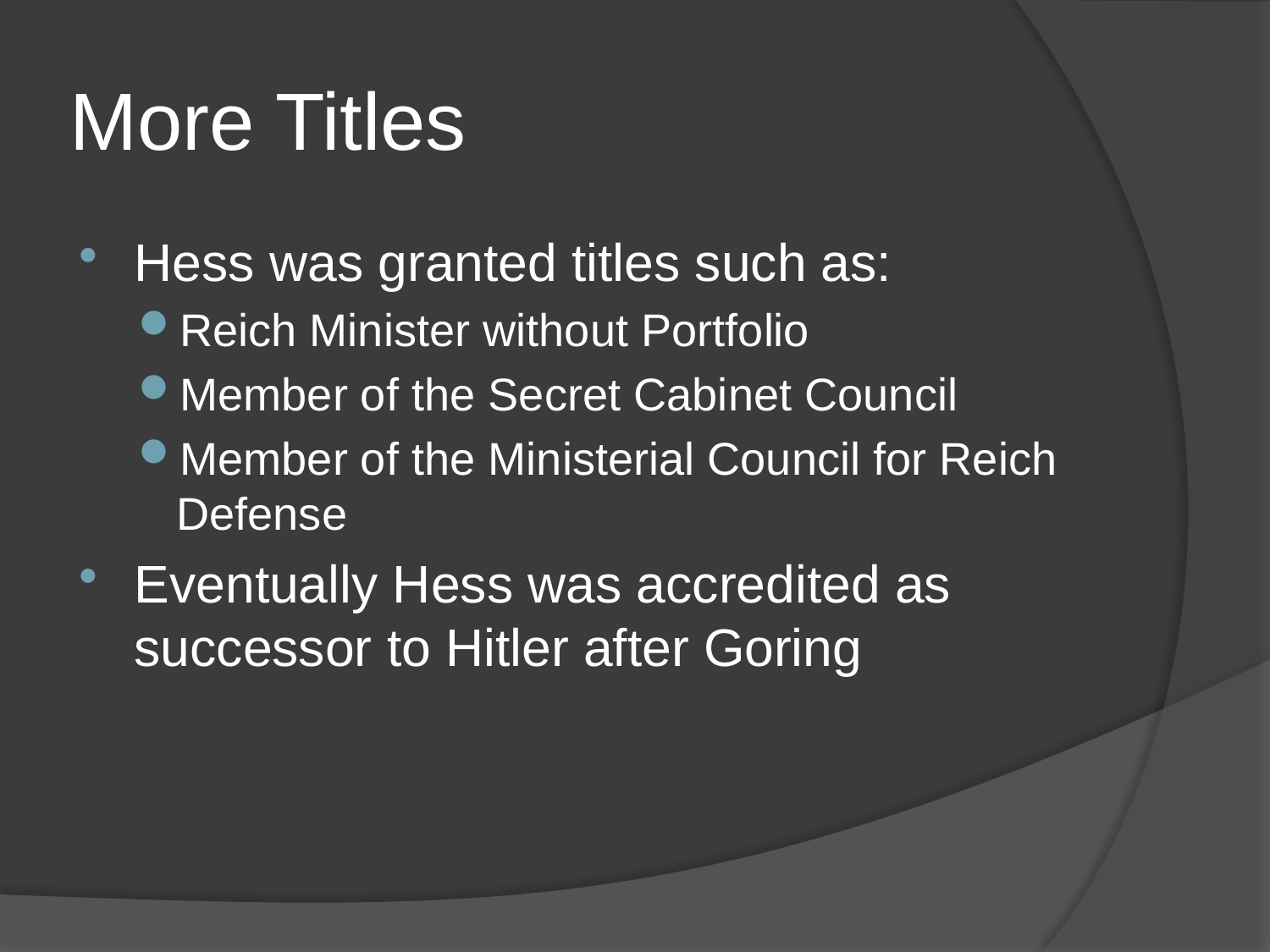

# More Titles
Hess was granted titles such as:
Reich Minister without Portfolio
Member of the Secret Cabinet Council
Member of the Ministerial Council for Reich Defense
Eventually Hess was accredited as successor to Hitler after Goring